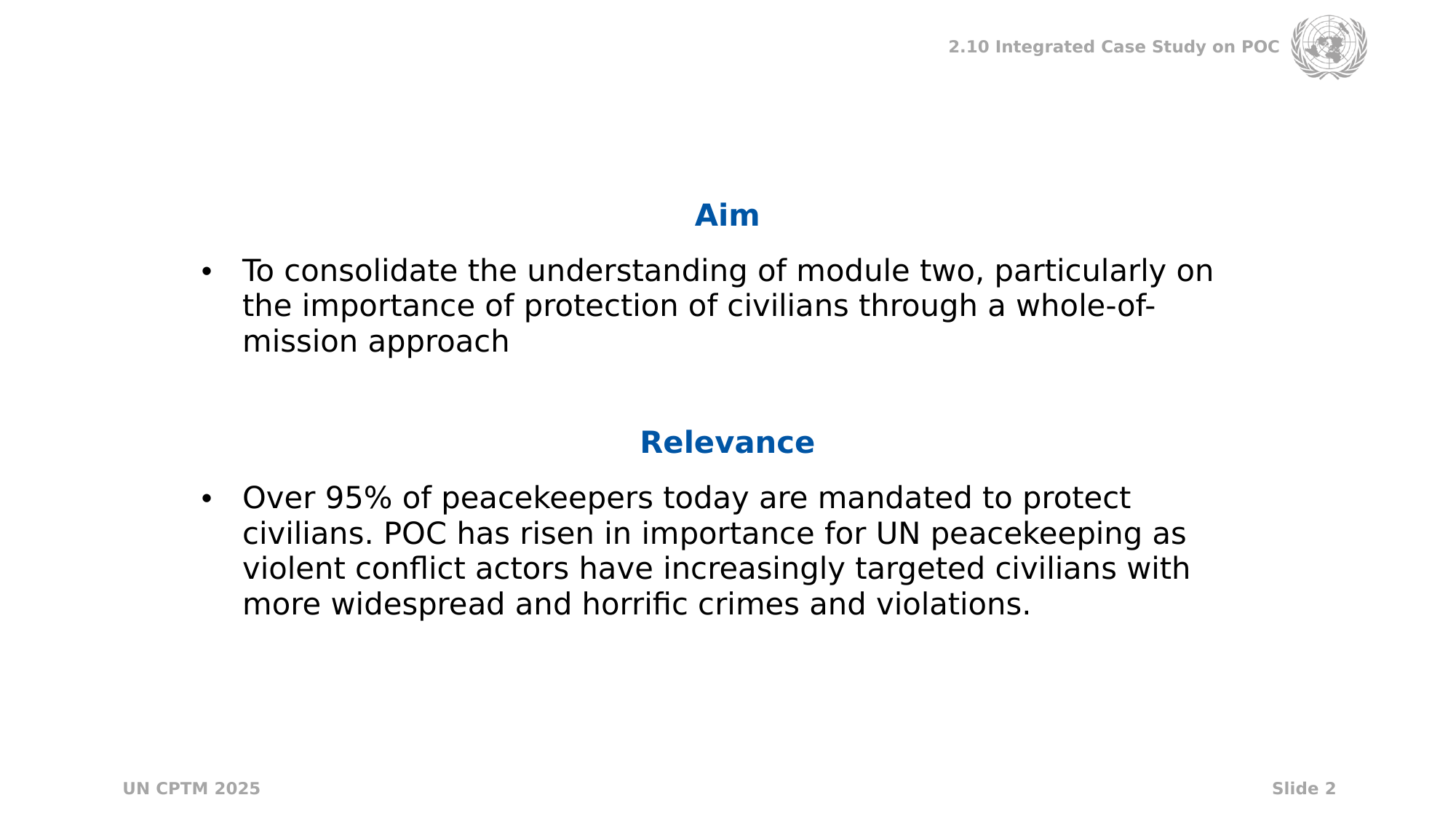

| Aim |
| --- |
| To consolidate the understanding of module two, particularly on the importance of protection of civilians through a whole-of-mission approach |
|  |
| Relevance |
| Over 95% of peacekeepers today are mandated to protect civilians. POC has risen in importance for UN peacekeeping as violent conflict actors have increasingly targeted civilians with more widespread and horrific crimes and violations. |